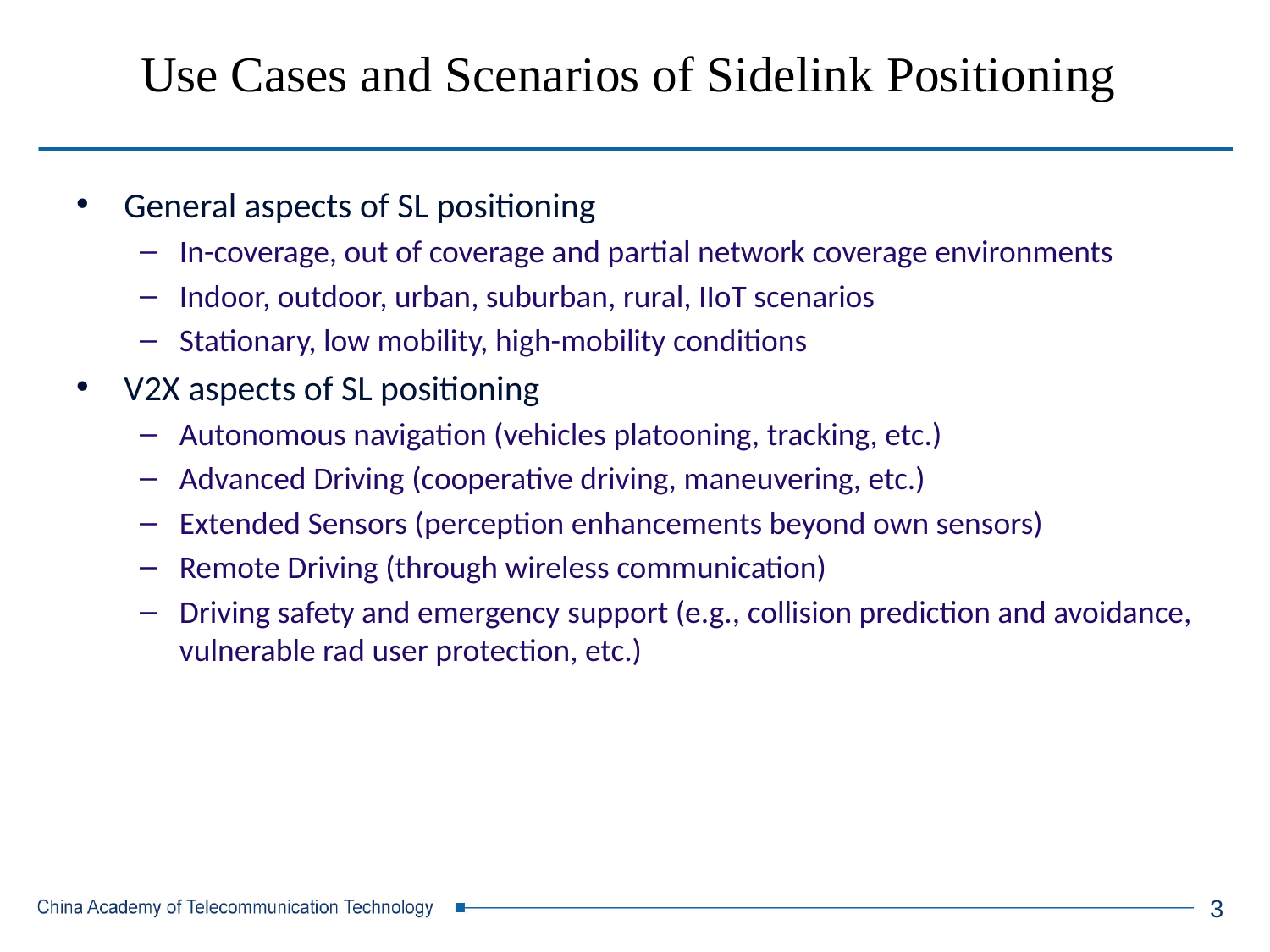

Use Cases and Scenarios of Sidelink Positioning
General aspects of SL positioning
In-coverage, out of coverage and partial network coverage environments
Indoor, outdoor, urban, suburban, rural, IIoT scenarios
Stationary, low mobility, high-mobility conditions
V2X aspects of SL positioning
Autonomous navigation (vehicles platooning, tracking, etc.)
Advanced Driving (cooperative driving, maneuvering, etc.)
Extended Sensors (perception enhancements beyond own sensors)
Remote Driving (through wireless communication)
Driving safety and emergency support (e.g., collision prediction and avoidance, vulnerable rad user protection, etc.)

3